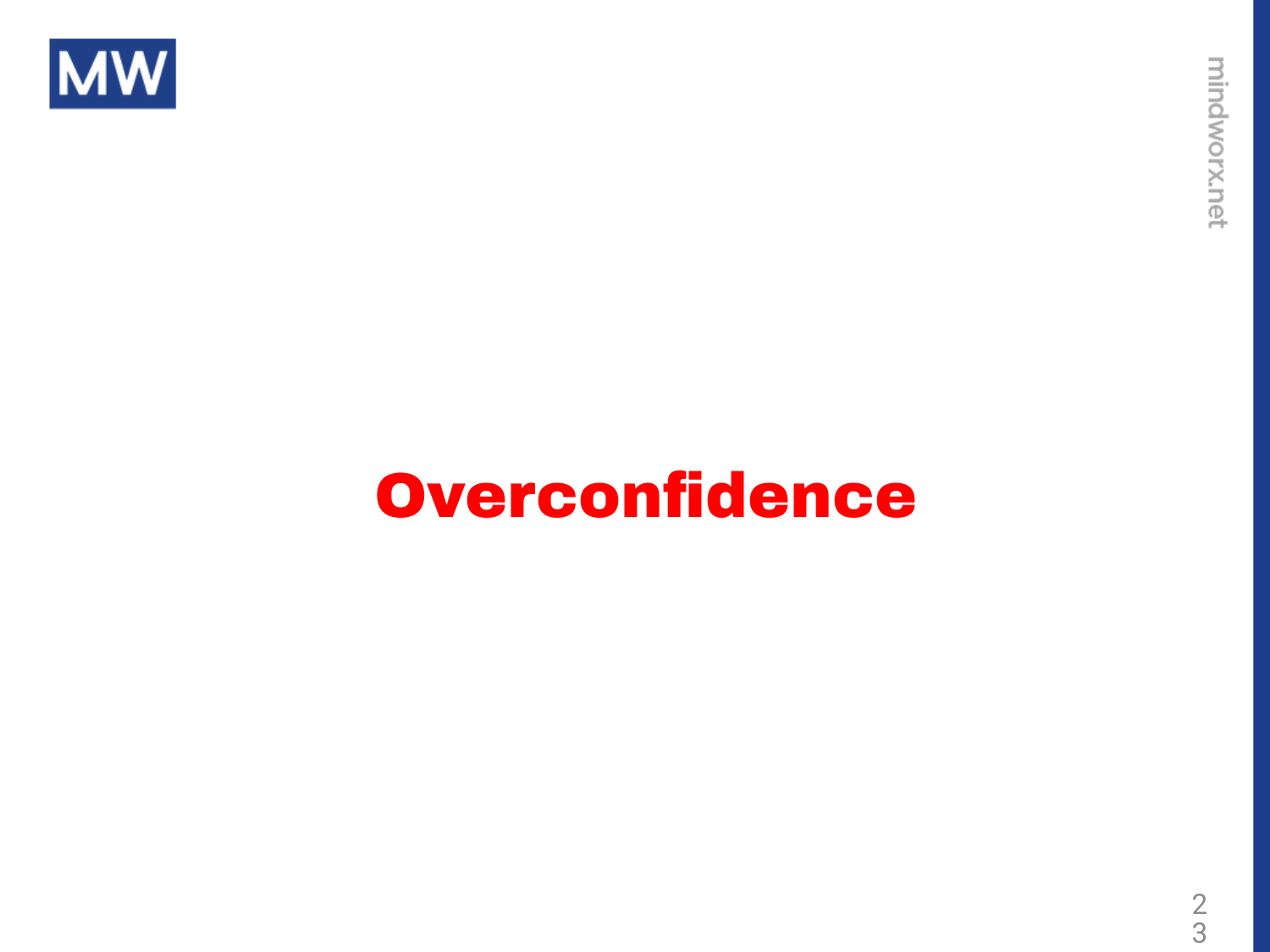

# Confirmation bias
Insensitivity to sample sizes
Availability bias
Anchoring
Regression to
the mean
Overconfidence
Overconfidence
23